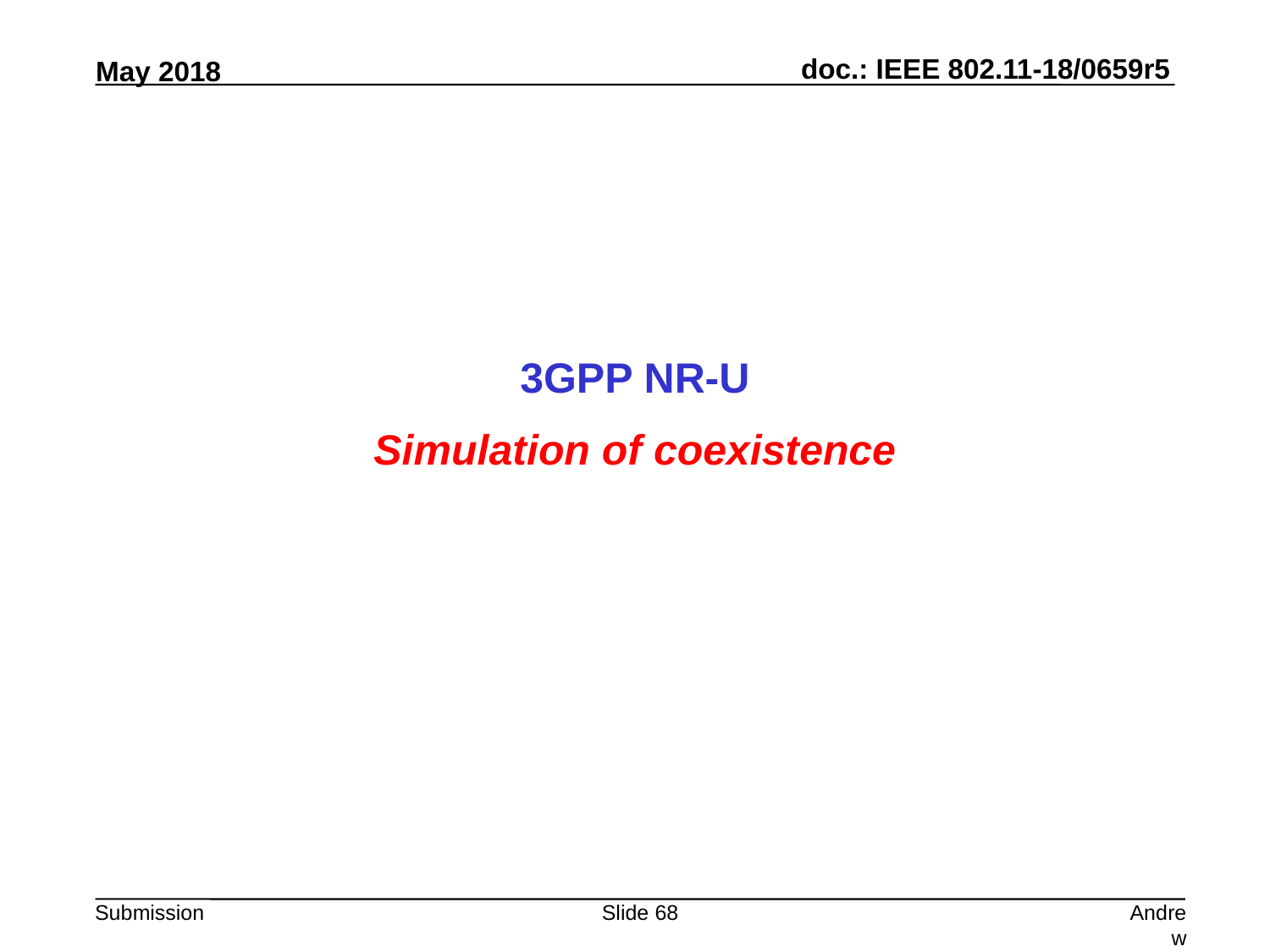

3GPP NR-U
Simulation of coexistence
Slide 68
Andrew Myles, Cisco